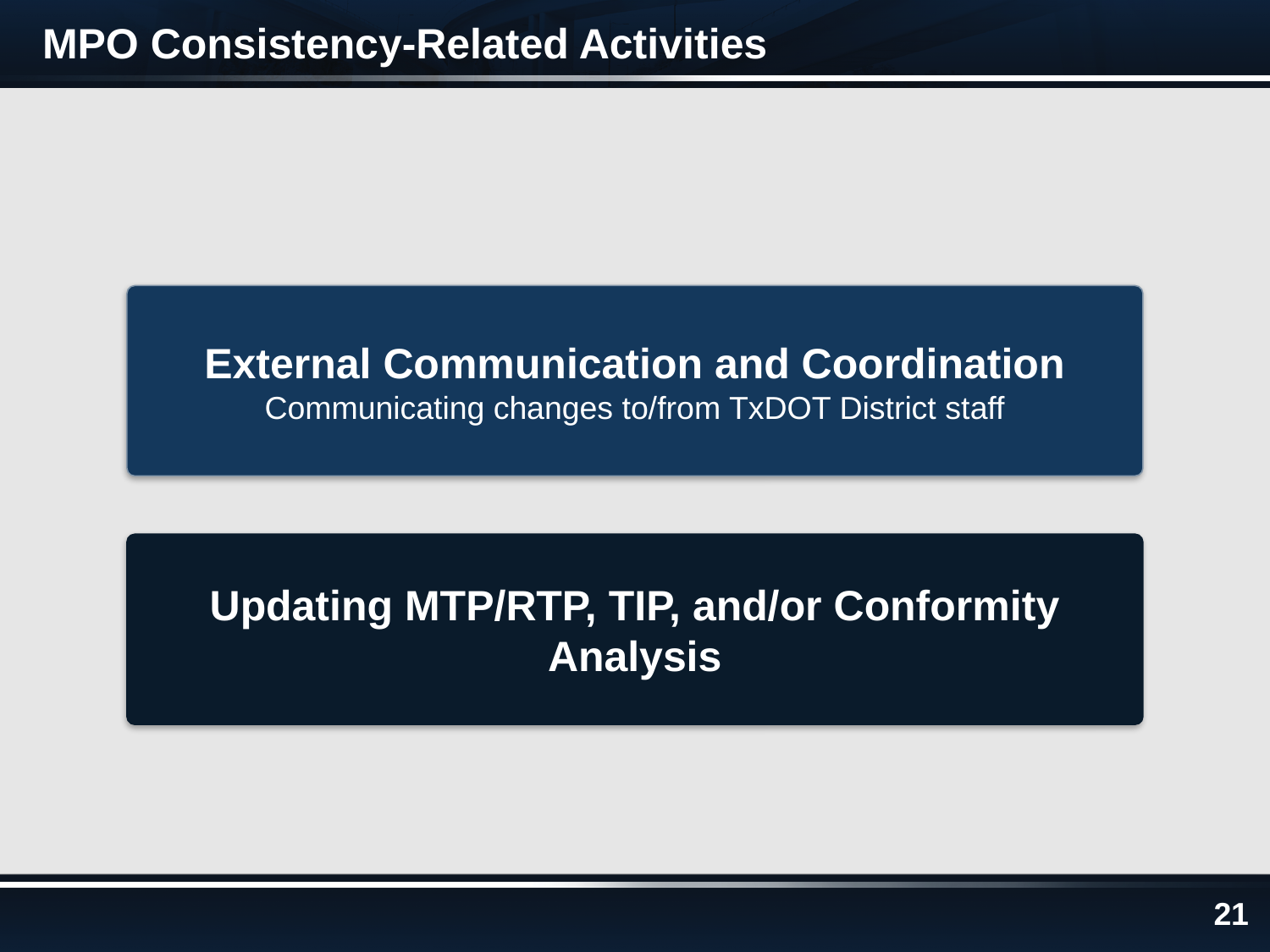

# MPO Consistency-Related Activities
External Communication and Coordination
Communicating changes to/from TxDOT District staff
Updating MTP/RTP, TIP, and/or Conformity Analysis